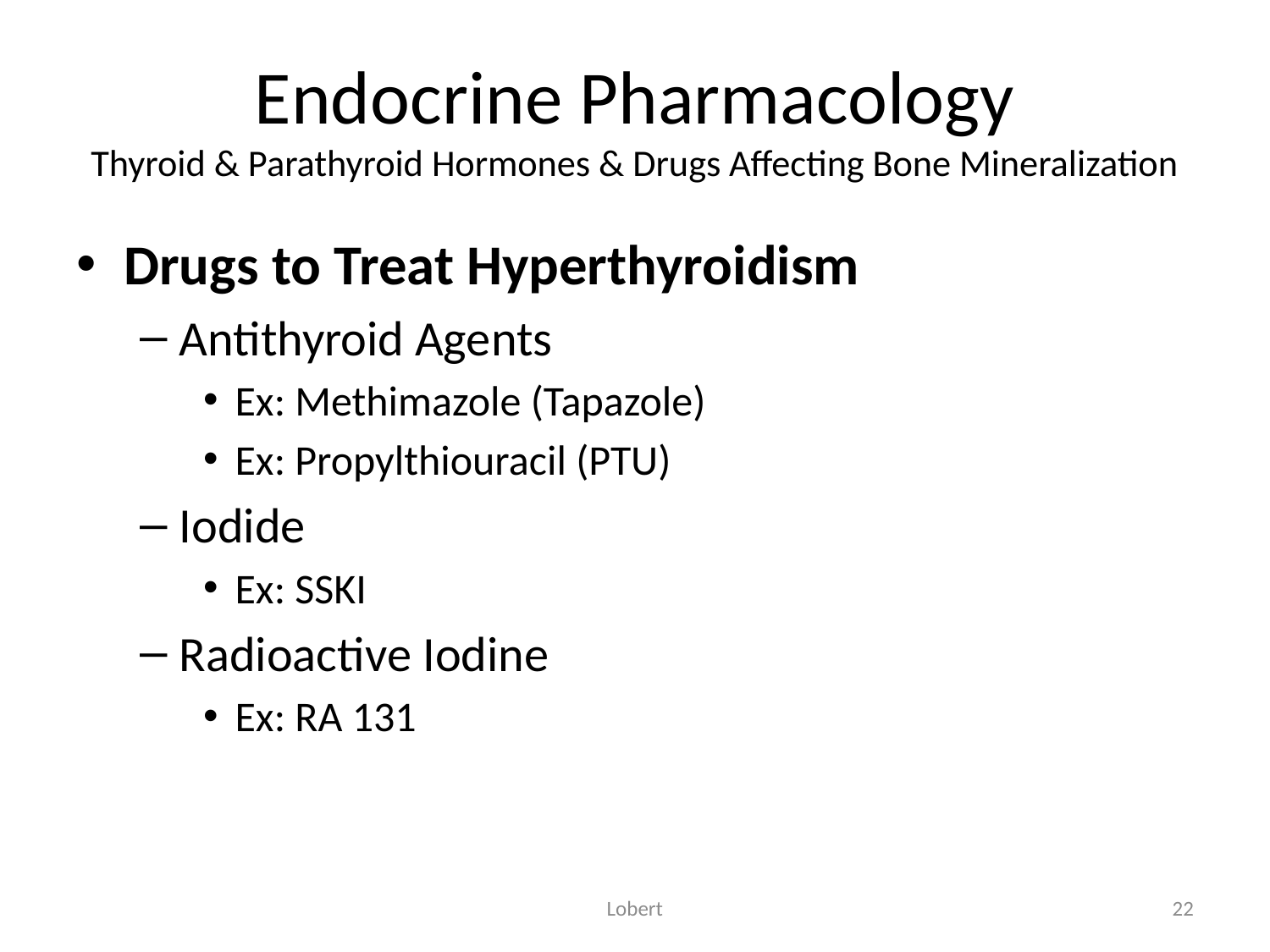

# Endocrine Pharmacology Thyroid & Parathyroid Hormones & Drugs Affecting Bone Mineralization
Drugs to Treat Hyperthyroidism
Antithyroid Agents
Ex: Methimazole (Tapazole)
Ex: Propylthiouracil (PTU)
Iodide
Ex: SSKI
Radioactive Iodine
Ex: RA 131
Lobert
22